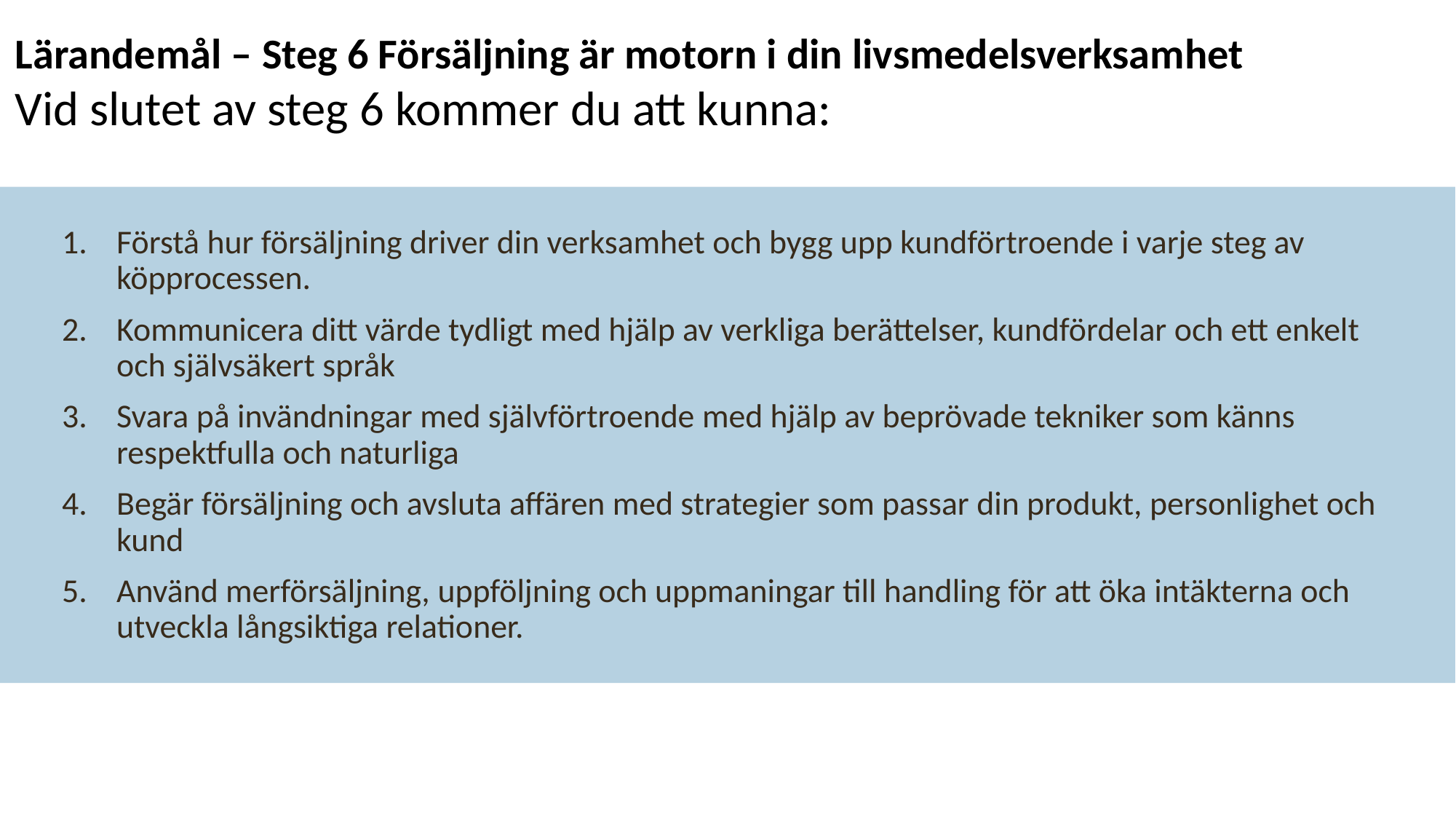

Lärandemål – Steg 6 Försäljning är motorn i din livsmedelsverksamhet
Vid slutet av steg 6 kommer du att kunna:

Förstå hur försäljning driver din verksamhet och bygg upp kundförtroende i varje steg av köpprocessen.
Kommunicera ditt värde tydligt med hjälp av verkliga berättelser, kundfördelar och ett enkelt och självsäkert språk
Svara på invändningar med självförtroende med hjälp av beprövade tekniker som känns respektfulla och naturliga
Begär försäljning och avsluta affären med strategier som passar din produkt, personlighet och kund
Använd merförsäljning, uppföljning och uppmaningar till handling för att öka intäkterna och utveckla långsiktiga relationer.